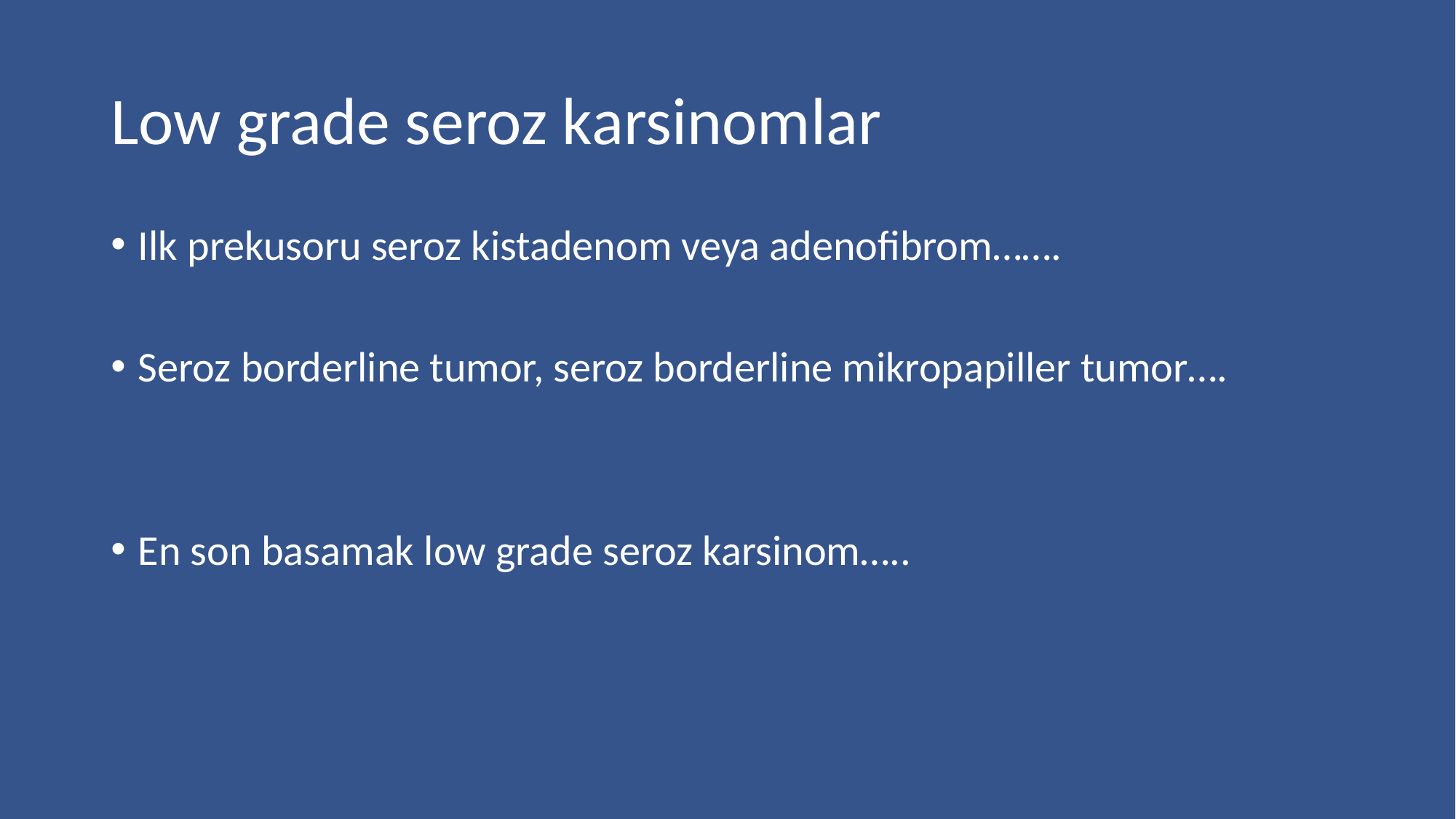

# Low grade seroz karsinomlar
Ilk prekusoru seroz kistadenom veya adenofibrom…….

Seroz borderline tumor, seroz borderline mikropapiller tumor….

En son basamak low grade seroz karsinom…..